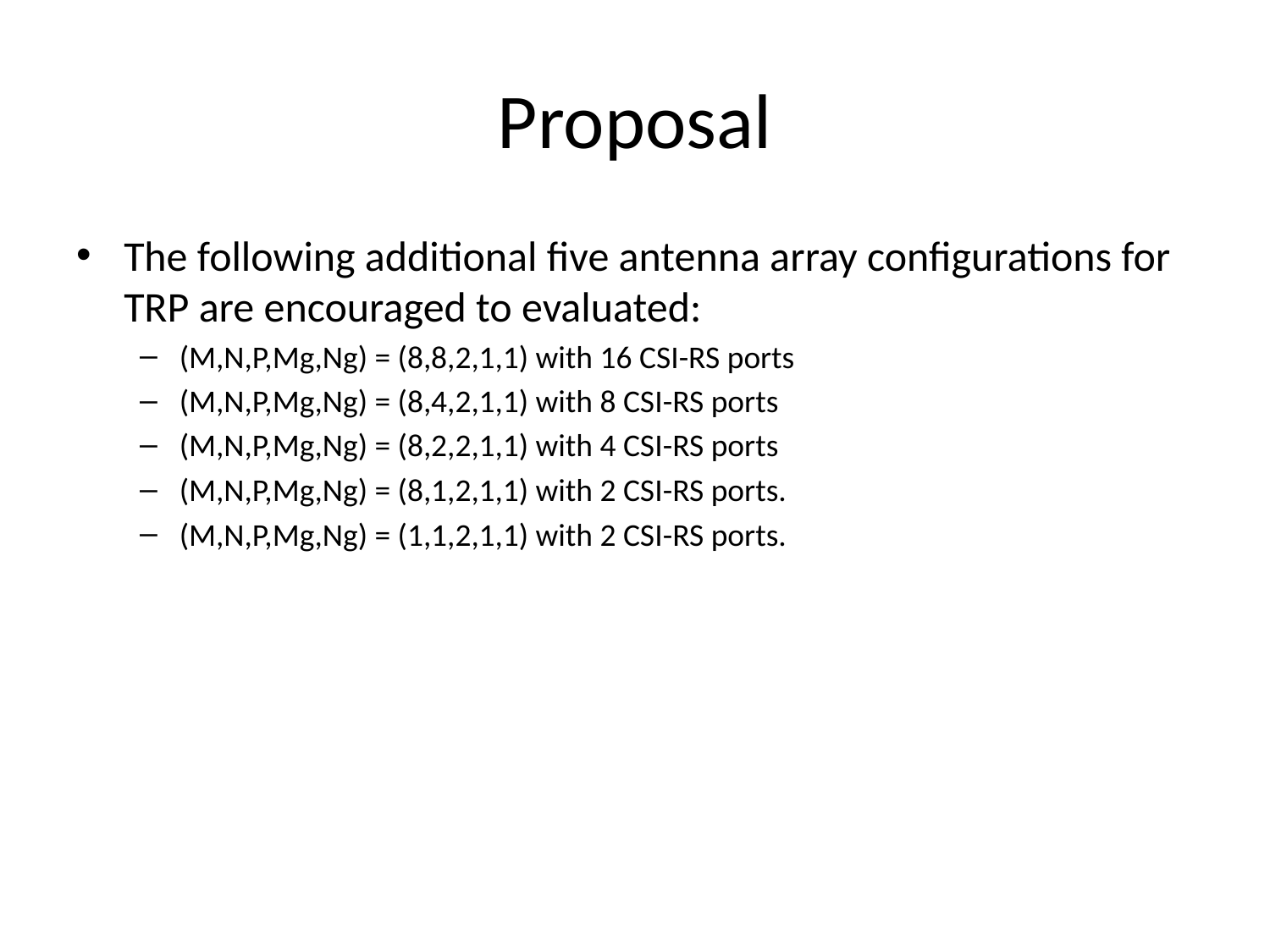

# Proposal
The following additional five antenna array configurations for TRP are encouraged to evaluated:
(M,N,P,Mg,Ng) = (8,8,2,1,1) with 16 CSI-RS ports
(M,N,P,Mg,Ng) = (8,4,2,1,1) with 8 CSI-RS ports
(M,N,P,Mg,Ng) = (8,2,2,1,1) with 4 CSI-RS ports
(M,N,P,Mg,Ng) = (8,1,2,1,1) with 2 CSI-RS ports.
(M,N,P,Mg,Ng) = (1,1,2,1,1) with 2 CSI-RS ports.